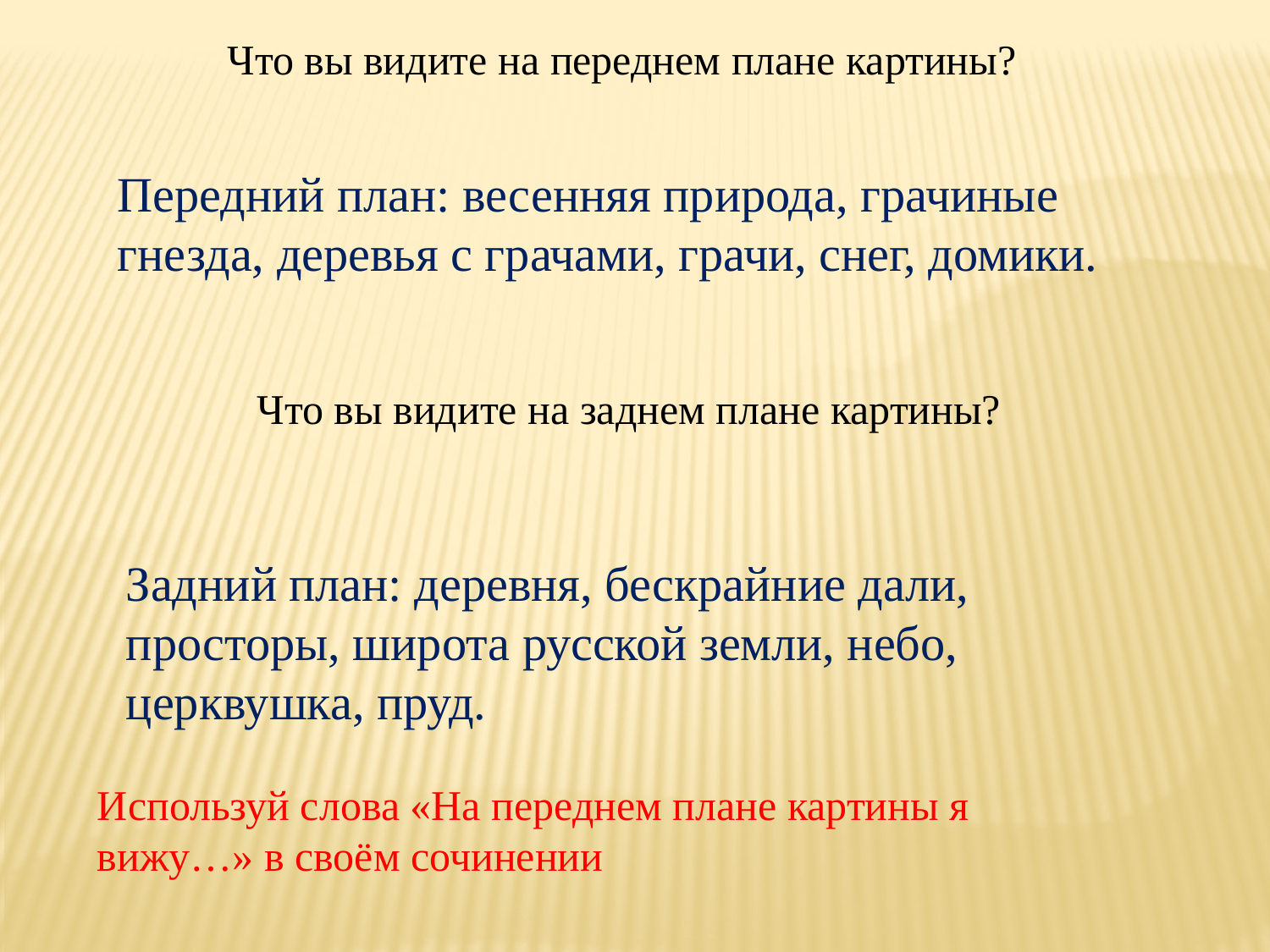

Что вы видите на переднем плане картины?
Передний план: весенняя природа, грачиные гнезда, деревья с грачами, грачи, снег, домики.
Что вы видите на заднем плане картины?
Задний план: деревня, бескрайние дали, просторы, широта русской земли, небо, церквушка, пруд.
Используй слова «На переднем плане картины я вижу…» в своём сочинении